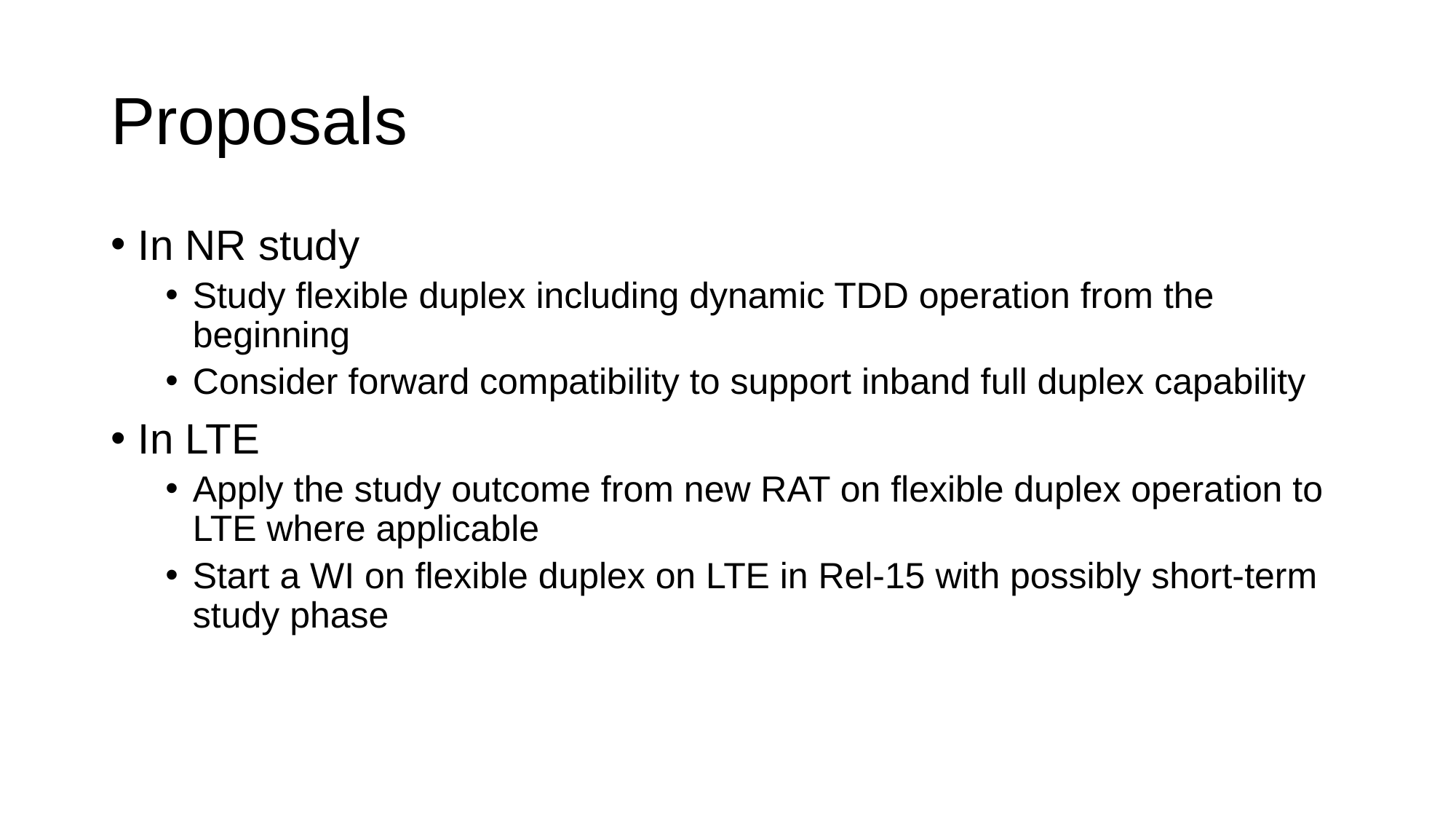

# Proposals
In NR study
Study flexible duplex including dynamic TDD operation from the beginning
Consider forward compatibility to support inband full duplex capability
In LTE
Apply the study outcome from new RAT on flexible duplex operation to LTE where applicable
Start a WI on flexible duplex on LTE in Rel-15 with possibly short-term study phase